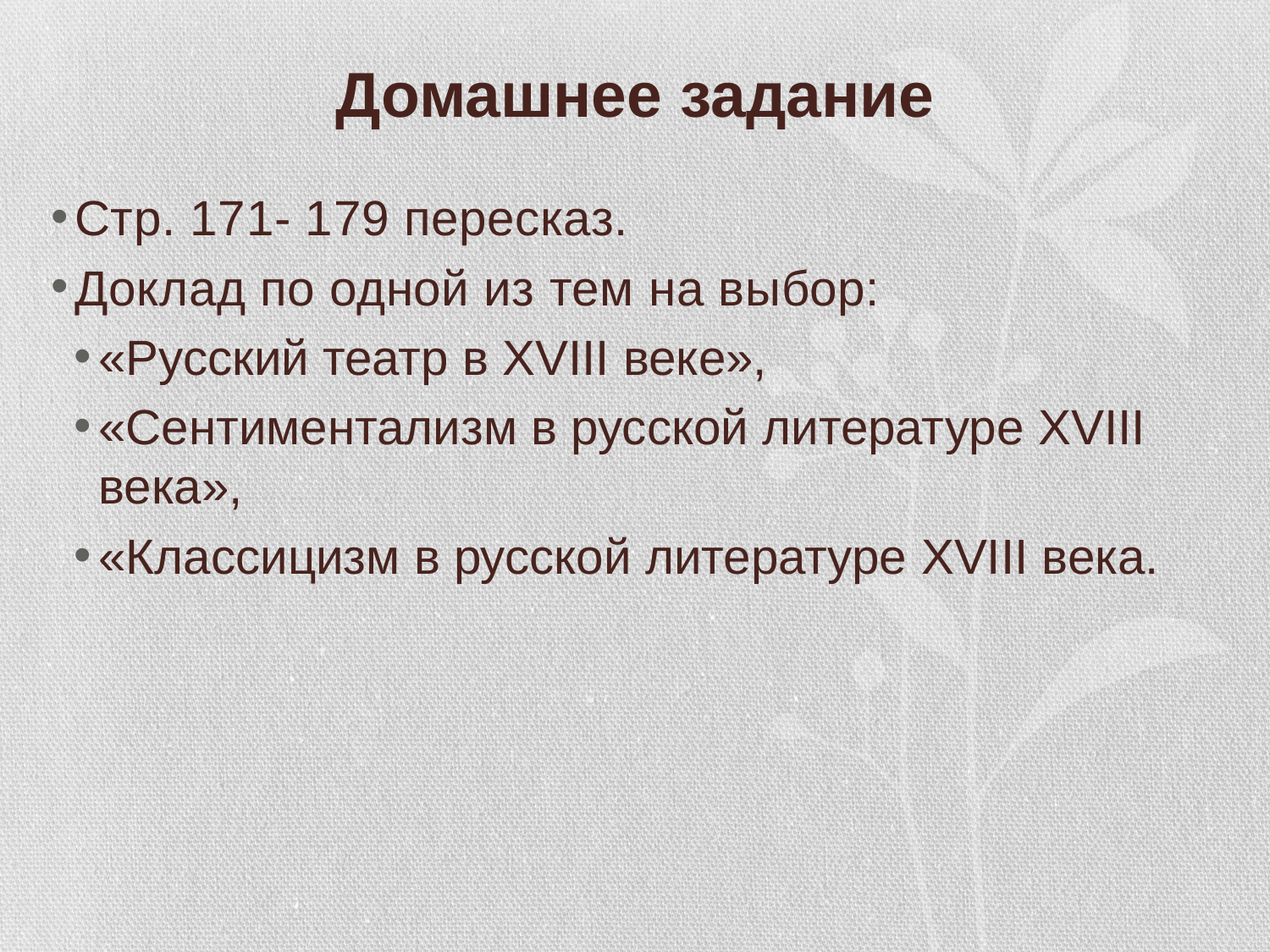

# Домашнее задание
Стр. 171- 179 пересказ.
Доклад по одной из тем на выбор:
«Русский театр в XVIII веке»,
«Сентиментализм в русской литературе XVIII века»,
«Классицизм в русской литературе XVIII века.